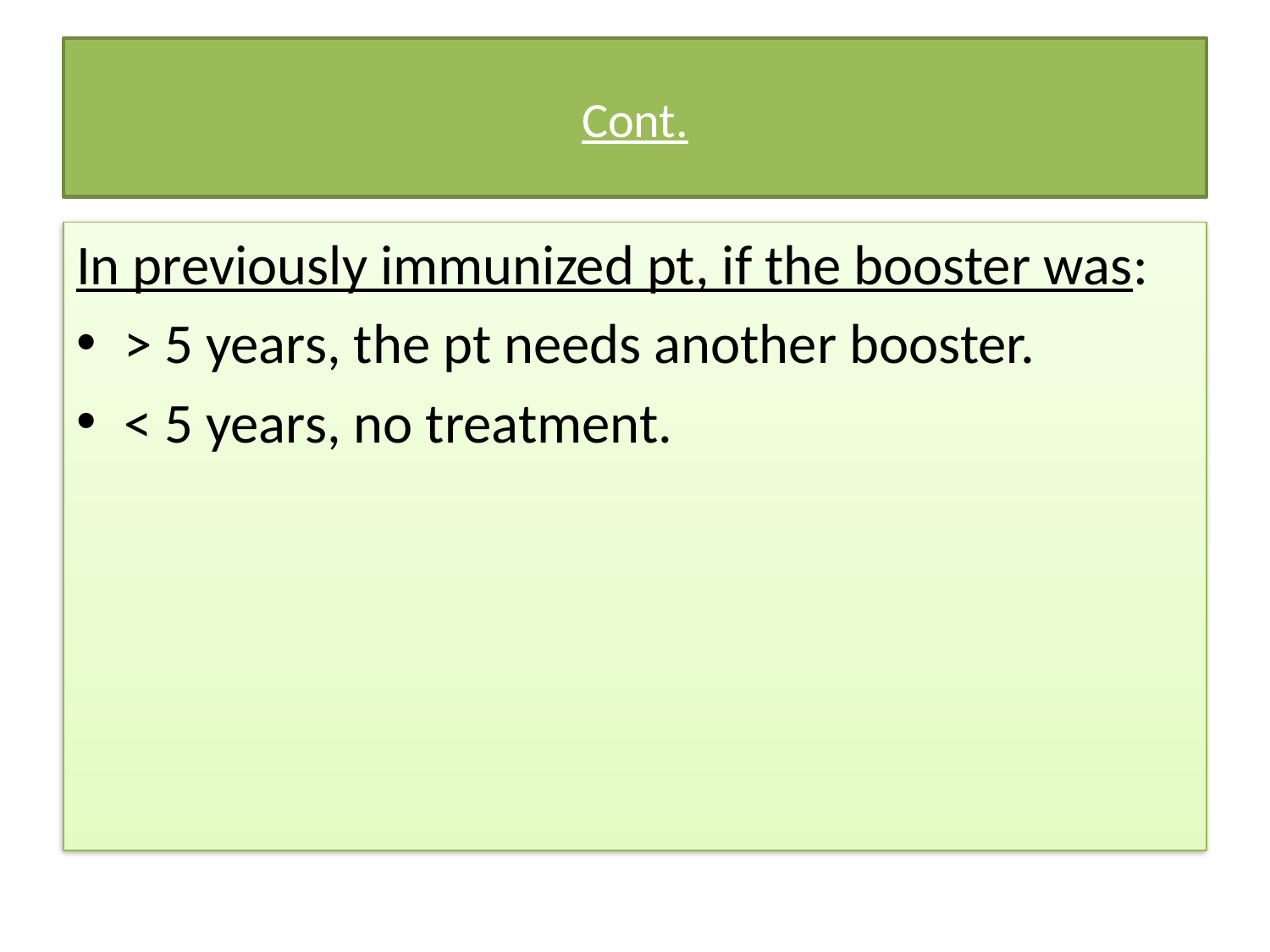

# Cont.
In previously immunized pt, if the booster was:
> 5 years, the pt needs another booster.
< 5 years, no treatment.